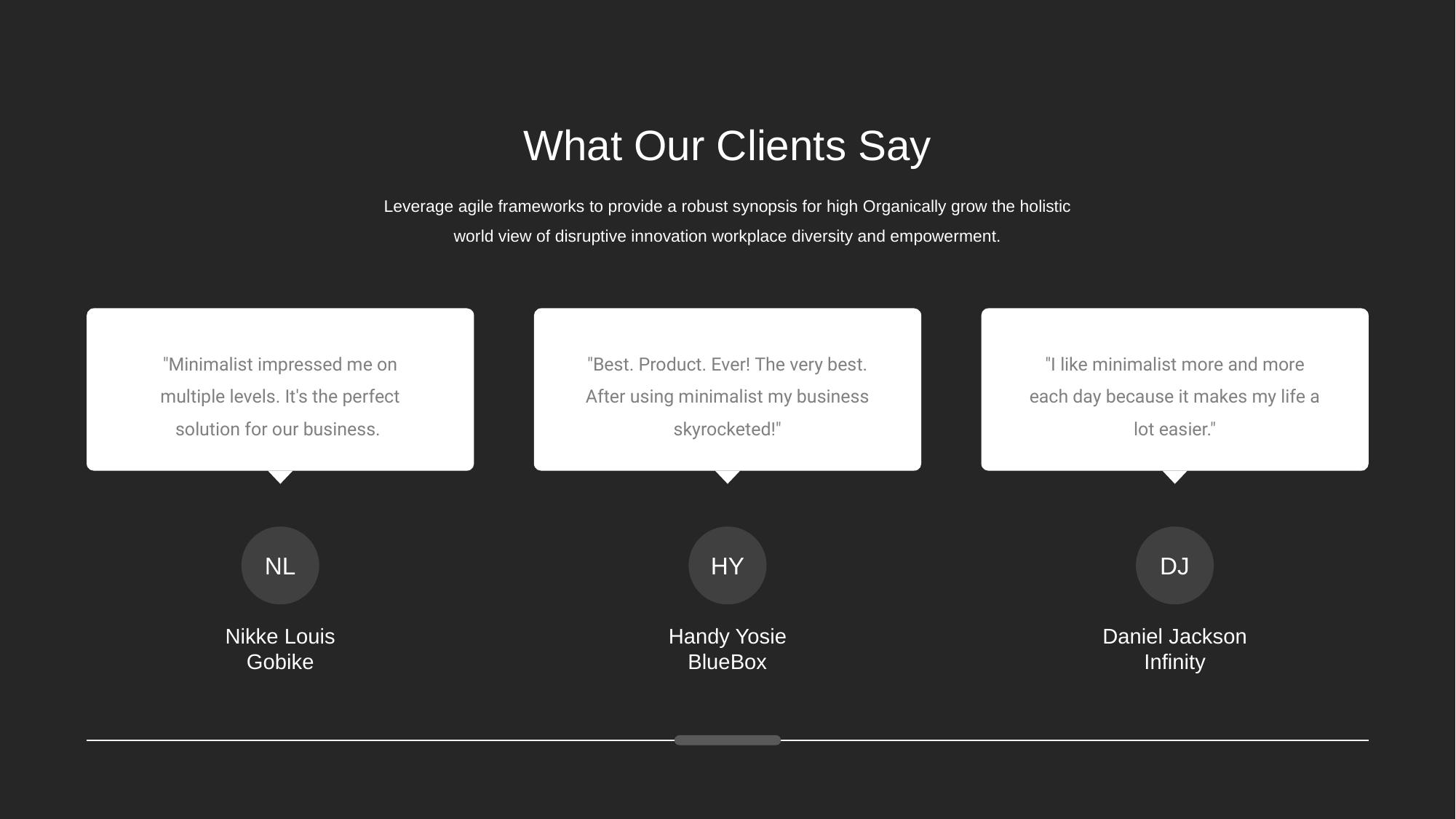

What Our Clients Say
Leverage agile frameworks to provide a robust synopsis for high Organically grow the holistic world view of disruptive innovation workplace diversity and empowerment.

"Minimalist impressed me on multiple levels. It's the perfect solution for our business.
"Best. Product. Ever! The very best. After using minimalist my business skyrocketed!"
"I like minimalist more and more each day because it makes my life a lot easier."

NL

HY

DJ
Nikke Louis Gobike
Handy Yosie BlueBox
Daniel Jackson Infinity